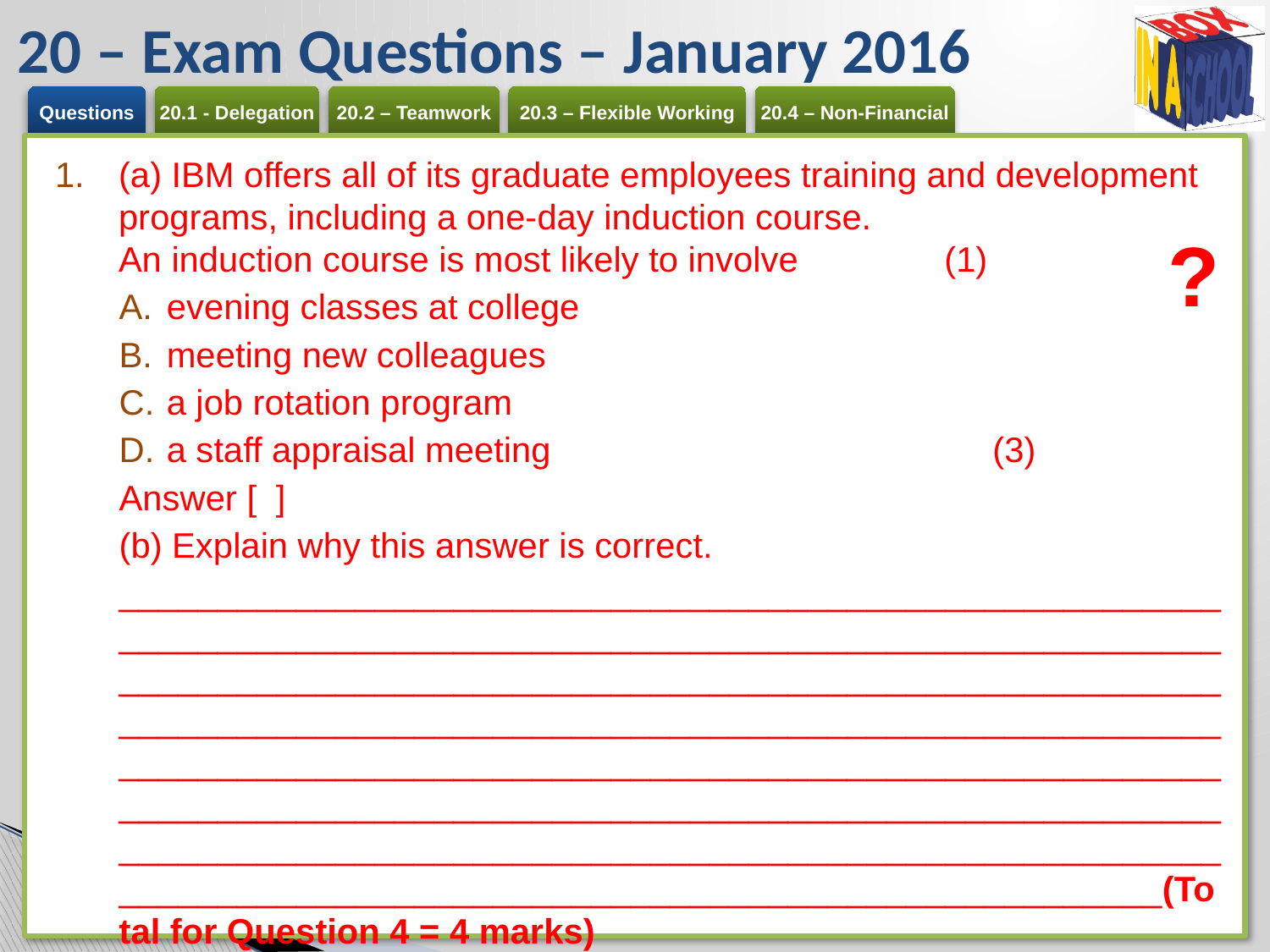

# 20 – Exam Questions – January 2016
(a) IBM offers all of its graduate employees training and development programs, including a one-day induction course.
An induction course is most likely to involve	(1)
evening classes at college
meeting new colleagues
a job rotation program
a staff appraisal meeting	(3)
Answer [  ]
(b) Explain why this answer is correct.
_____________________________________________________________________________________________________________________________________________________________________________________________________________________________________________________________________________________________________________________________________________________________________________________________________________________________________________________________(Total for Question 4 = 4 marks)
?